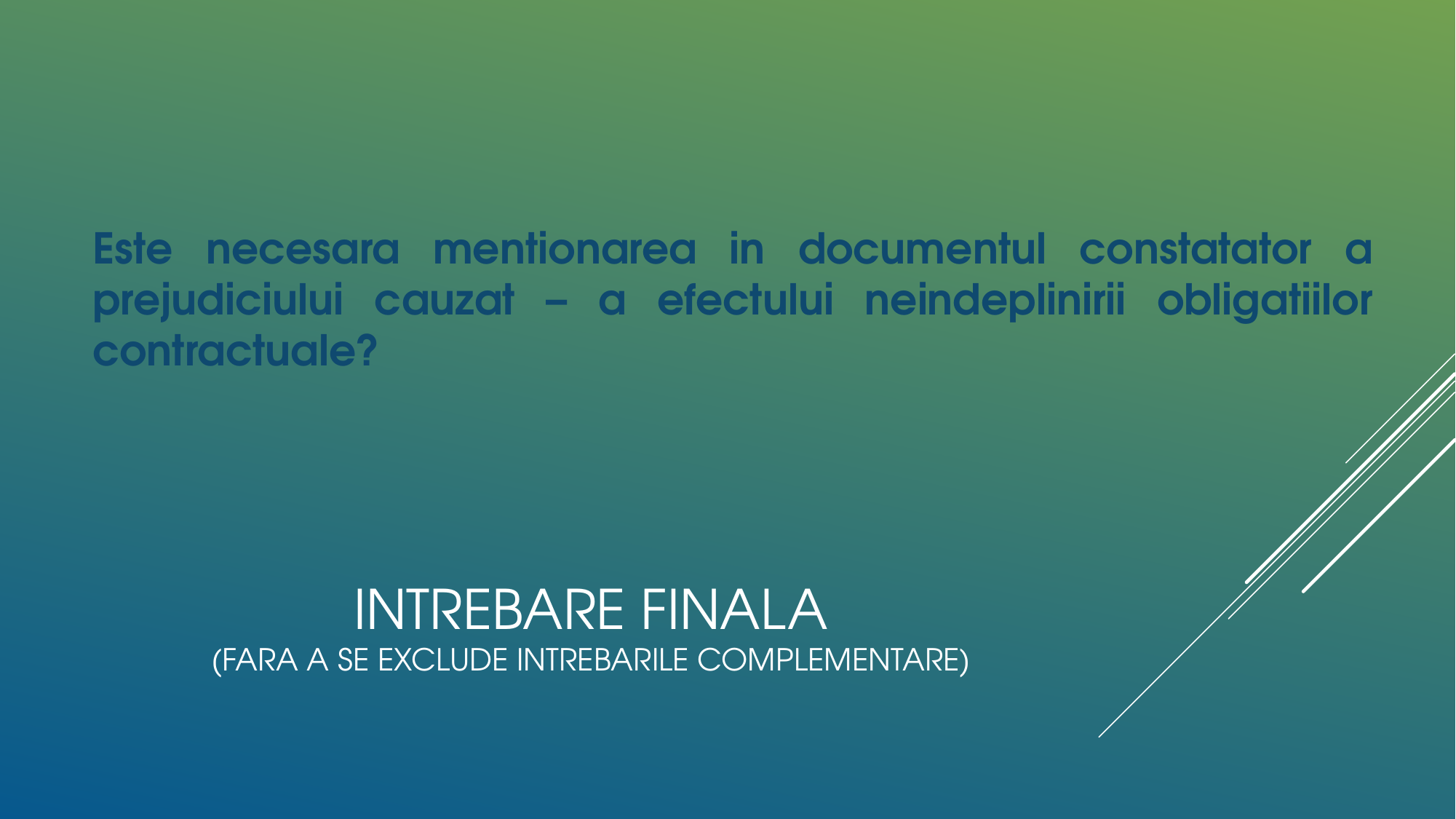

Este necesara mentionarea in documentul constatator a prejudiciului cauzat – a efectului neindeplinirii obligatiilor contractuale?
# Intrebare finala (fara a se exclude intrebarile complementare)